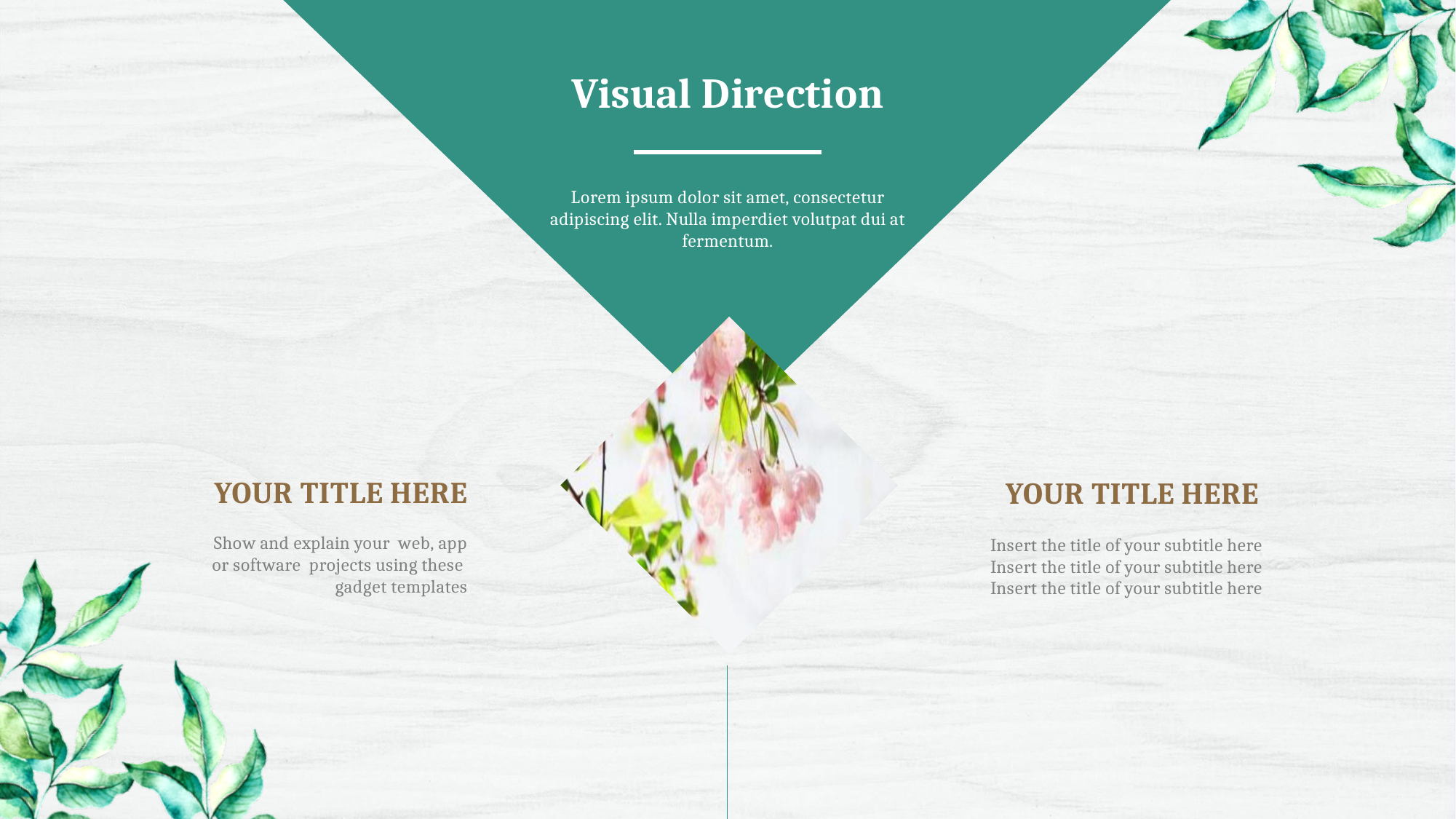

Visual Direction
Lorem ipsum dolor sit amet, consectetur adipiscing elit. Nulla imperdiet volutpat dui at fermentum.

YOUR TITLE HERE
YOUR TITLE HERE
Show and explain your  web, app or software  projects using these  gadget templates
Insert the title of your subtitle here
Insert the title of your subtitle here
Insert the title of your subtitle here